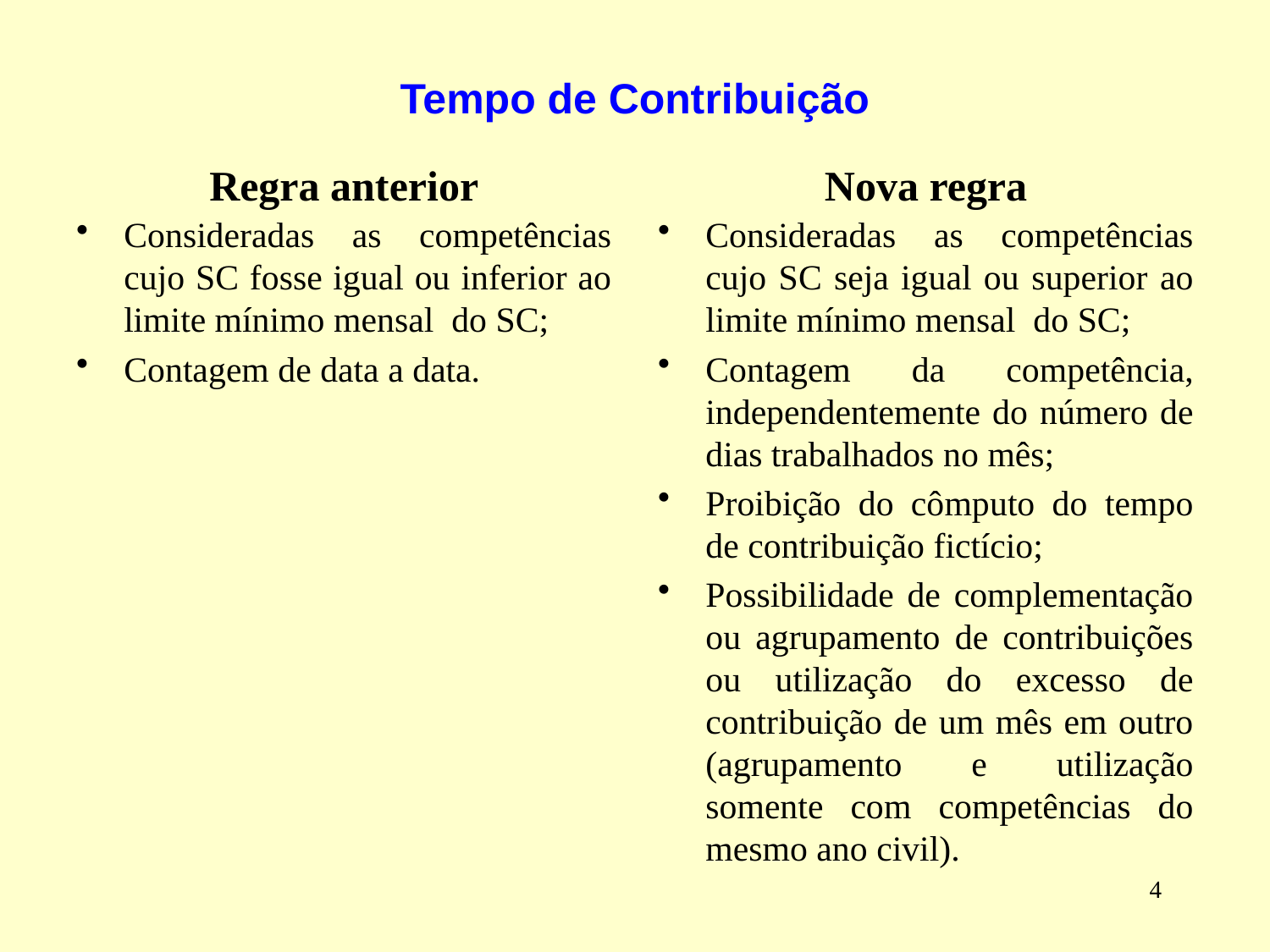

# Tempo de Contribuição
Regra anterior
Nova regra
Consideradas as competências cujo SC fosse igual ou inferior ao limite mínimo mensal  do SC;
Contagem de data a data.
Consideradas as competências cujo SC seja igual ou superior ao limite mínimo mensal  do SC;
Contagem da competência, independentemente do número de dias trabalhados no mês;
Proibição do cômputo do tempo de contribuição fictício;
Possibilidade de complementação ou agrupamento de contribuições ou utilização do excesso de contribuição de um mês em outro (agrupamento e utilização somente com competências do mesmo ano civil).

4